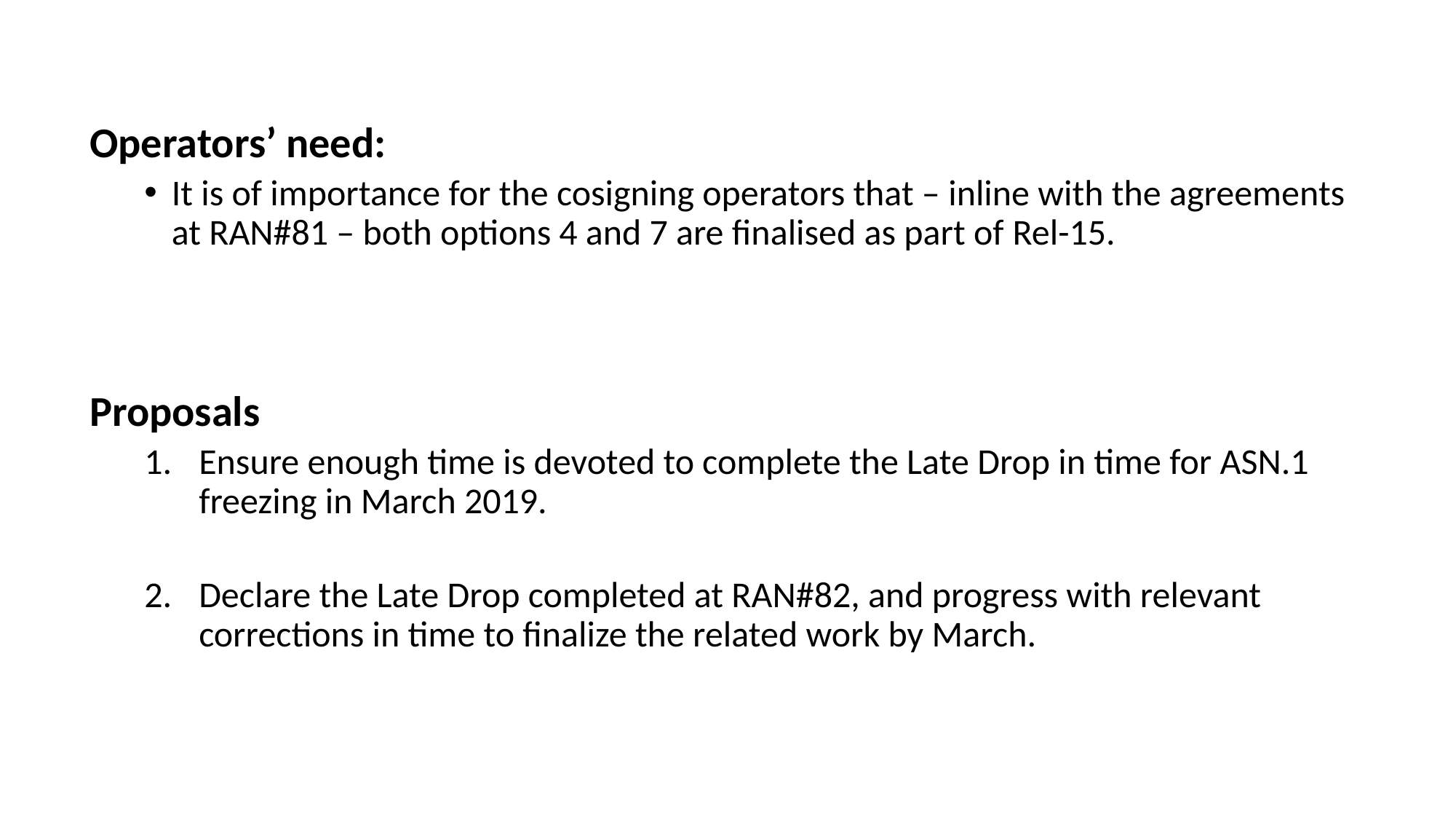

Operators’ need:
It is of importance for the cosigning operators that – inline with the agreements
at RAN#81 – both options 4 and 7 are finalised as part of Rel-15.

Proposals
Ensure enough time is devoted to complete the Late Drop in time for ASN.1 freezing in March 2019.

Declare the Late Drop completed at RAN#82, and progress with relevant corrections in time to finalize the related work by March.